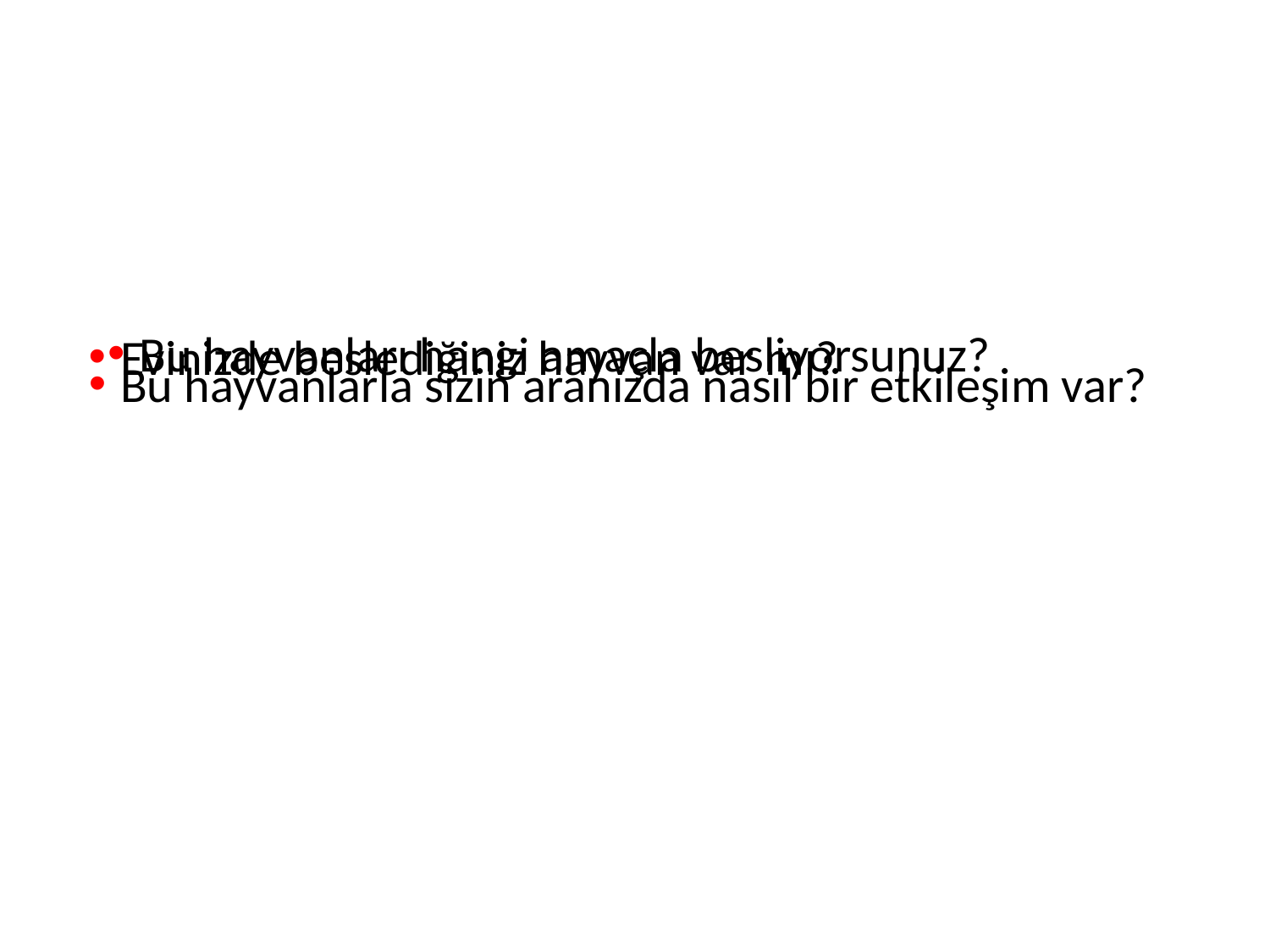

Bu hayvanları hangi amaçla besliyorsunuz?
Evinizde beslediğiniz hayvan var mı?
Bu hayvanlarla sizin aranızda nasıl bir etkileşim var?